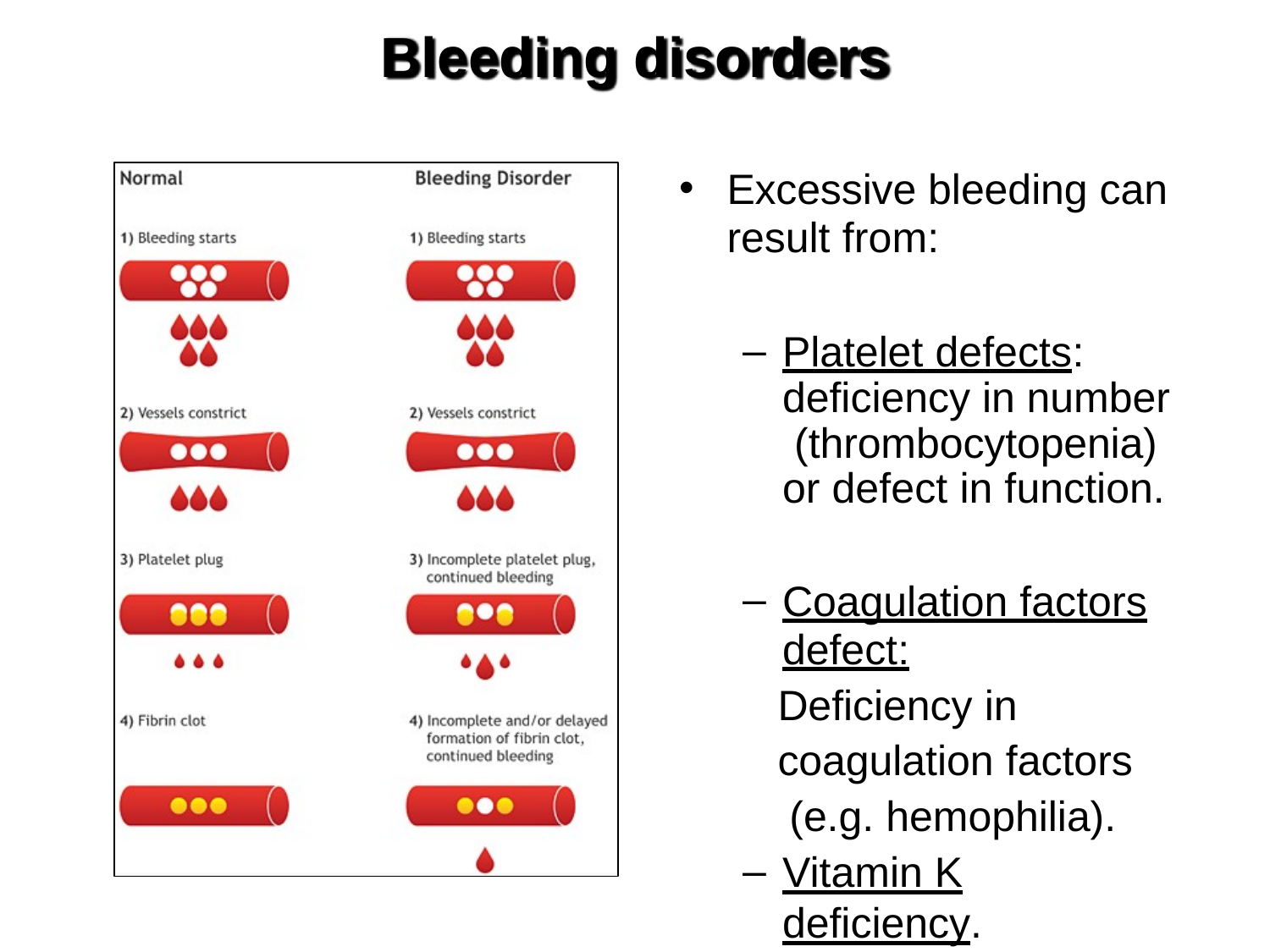

# Bleeding disorders

Excessive bleeding can
result from:

Platelet defects:  deficiency in number  (thrombocytopenia)  or defect in function.

Coagulation factors
defect:
Deficiency in  coagulation factors  (e.g. hemophilia).
Vitamin K deficiency.